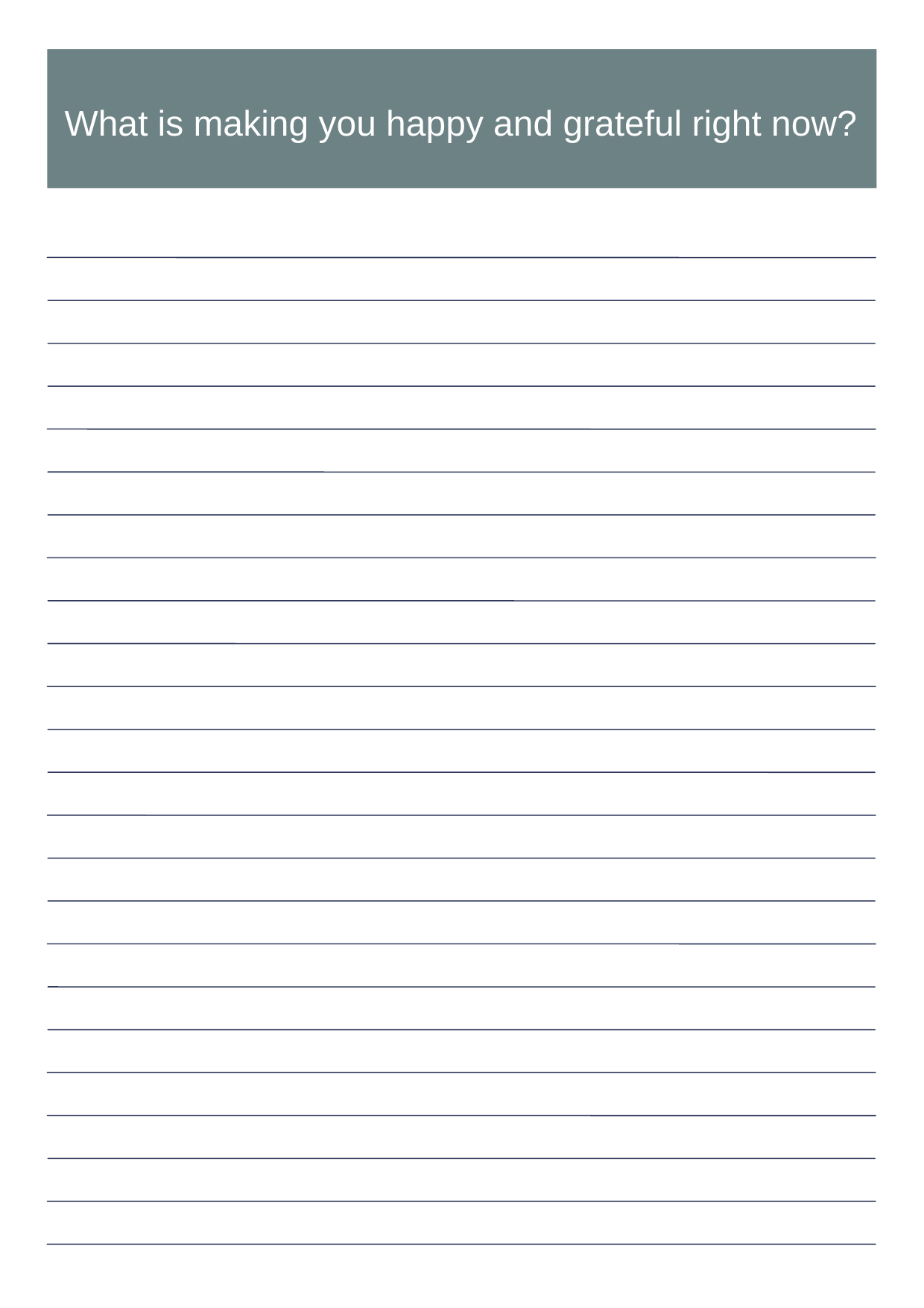

What is making you happy and grateful right now?